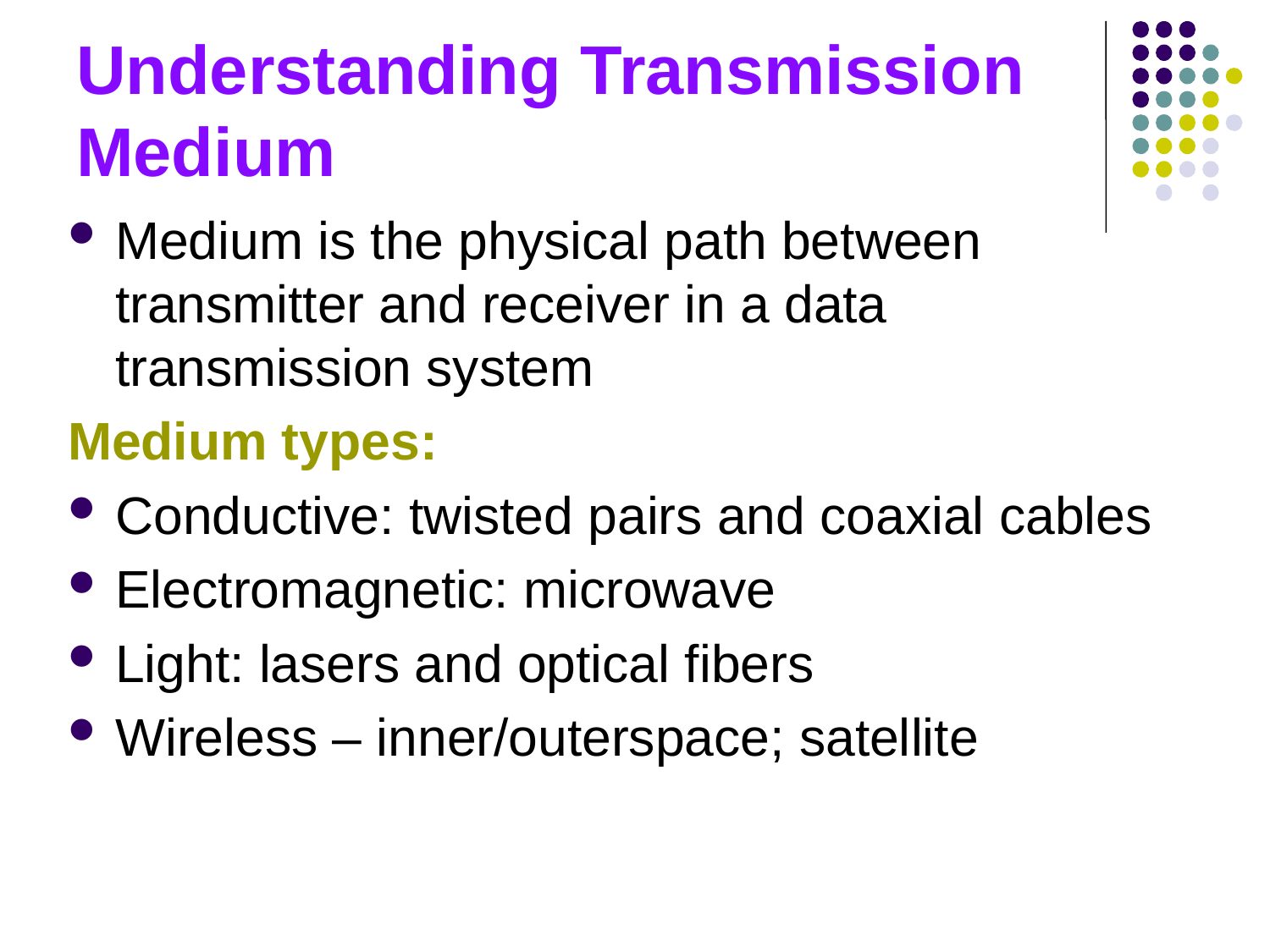

# Understanding Transmission Medium

Medium is the physical path between transmitter and receiver in a data transmission system
Medium types:
Conductive: twisted pairs and coaxial cables
Electromagnetic: microwave
Light: lasers and optical fibers
Wireless – inner/outerspace; satellite